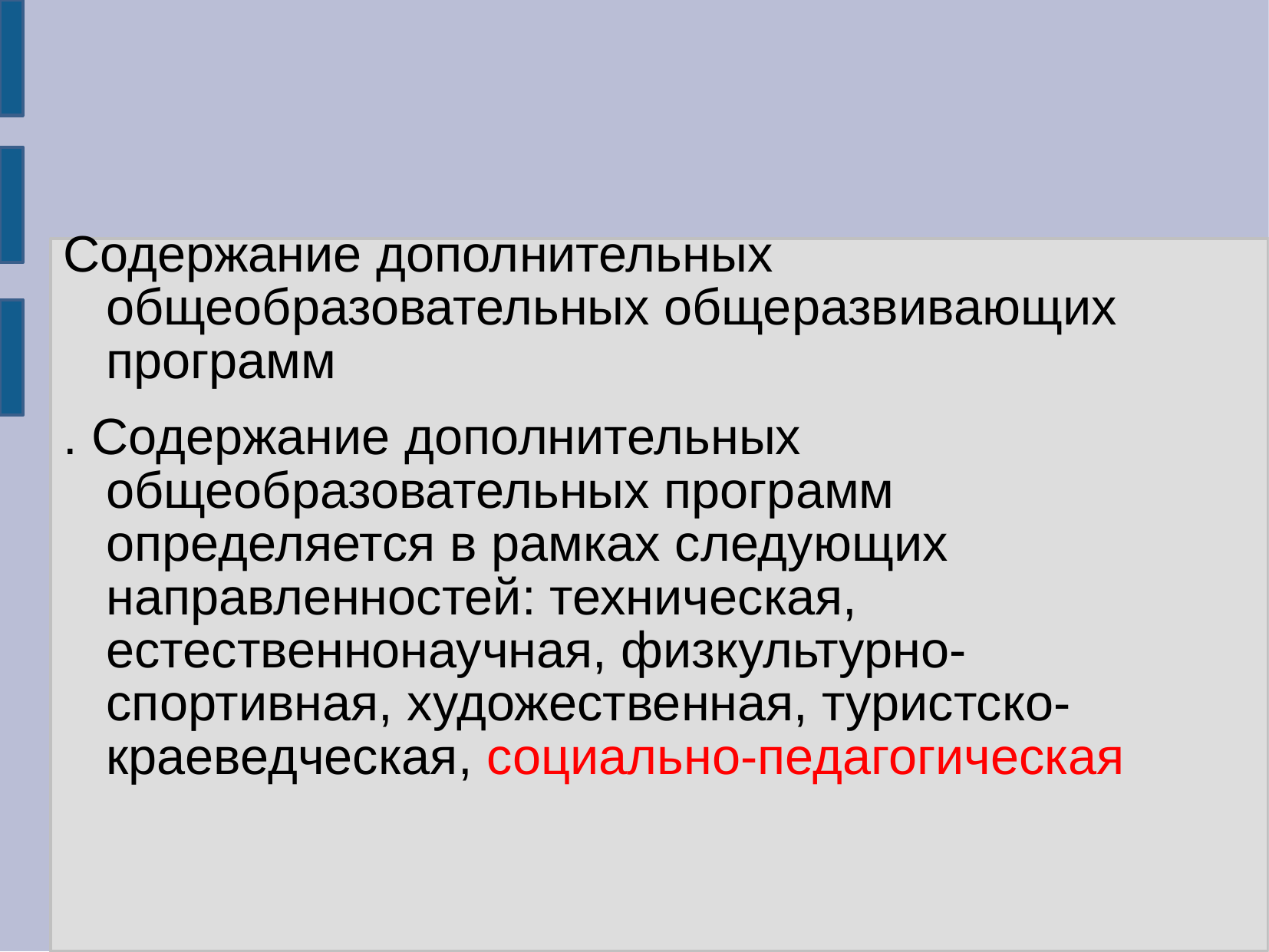

#
Содержание дополнительных общеобразовательных общеразвивающих программ
. Содержание дополнительных общеобразовательных программ определяется в рамках следующих направленностей: техническая, естественнонаучная, физкультурно-спортивная, художественная, туристско- краеведческая, социально-педагогическая